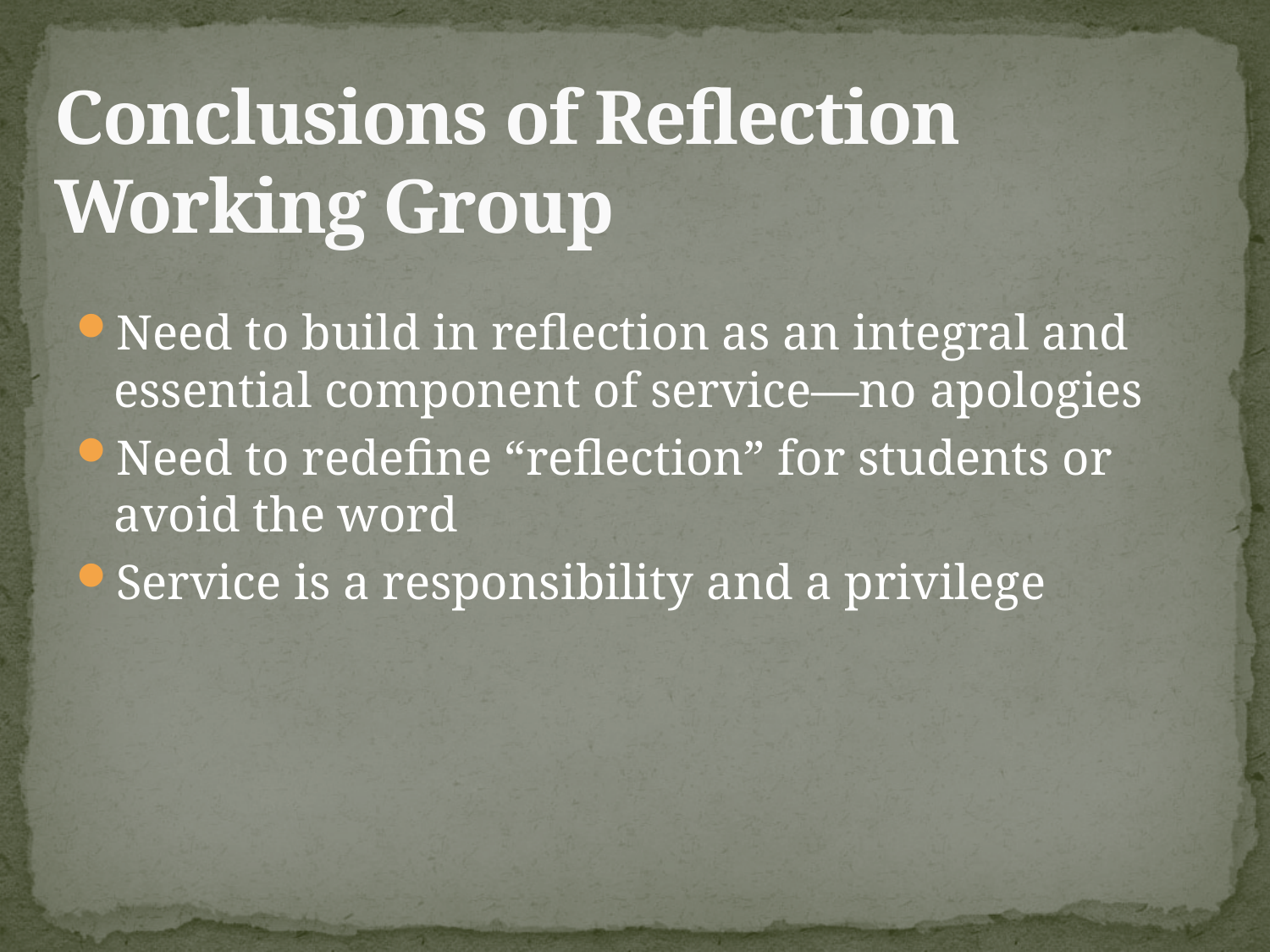

# Conclusions of Reflection Working Group
Need to build in reflection as an integral and essential component of service—no apologies
Need to redefine “reflection” for students or avoid the word
Service is a responsibility and a privilege